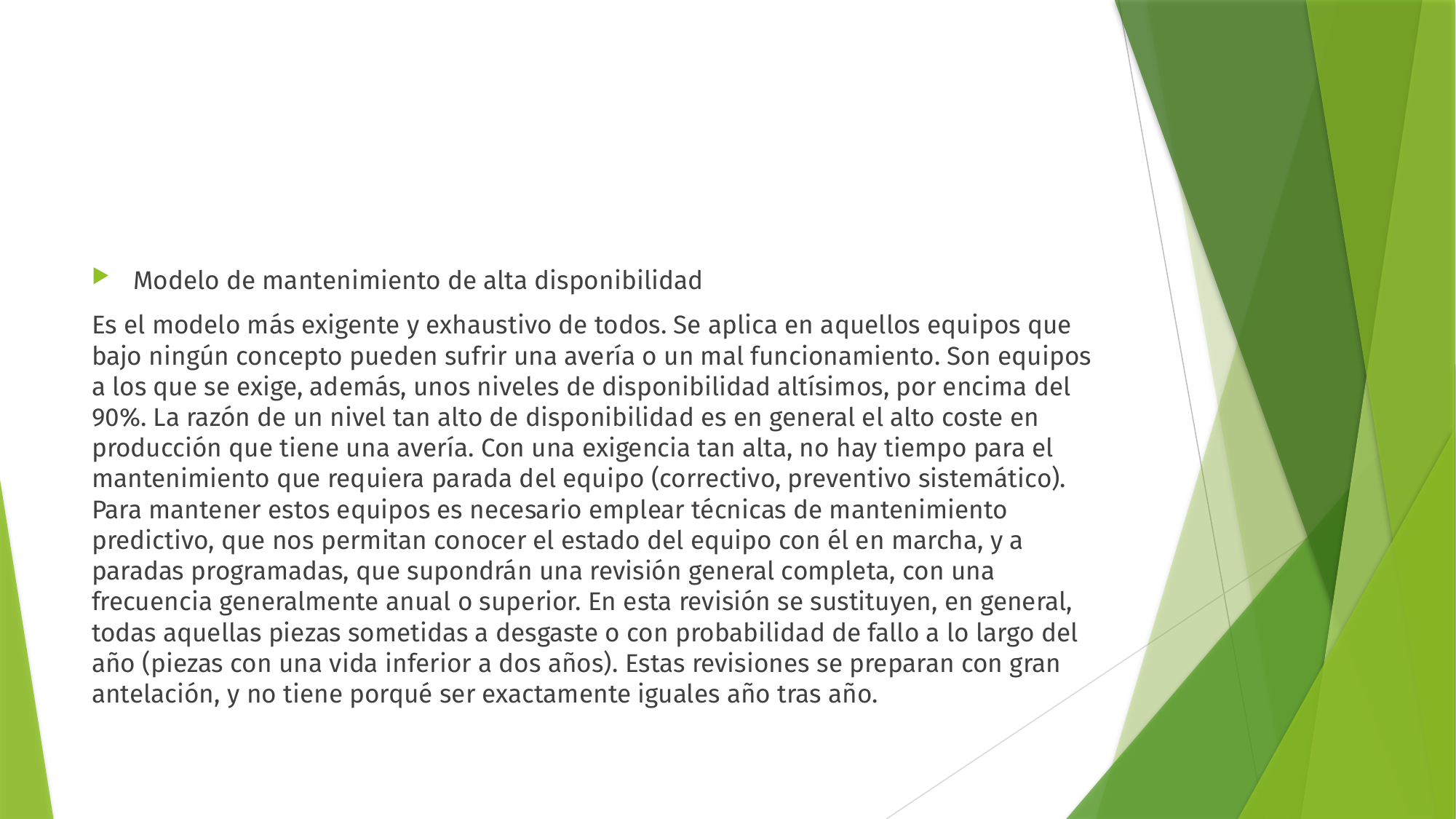

#
Modelo de mantenimiento de alta disponibilidad
Es el modelo más exigente y exhaustivo de todos. Se aplica en aquellos equipos que bajo ningún concepto pueden sufrir una avería o un mal funcionamiento. Son equipos a los que se exige, además, unos niveles de disponibilidad altísimos, por encima del 90%. La razón de un nivel tan alto de disponibilidad es en general el alto coste en producción que tiene una avería. Con una exigencia tan alta, no hay tiempo para el mantenimiento que requiera parada del equipo (correctivo, preventivo sistemático). Para mantener estos equipos es necesario emplear técnicas de mantenimiento predictivo, que nos permitan conocer el estado del equipo con él en marcha, y a paradas programadas, que supondrán una revisión general completa, con una frecuencia generalmente anual o superior. En esta revisión se sustituyen, en general, todas aquellas piezas sometidas a desgaste o con probabilidad de fallo a lo largo del año (piezas con una vida inferior a dos años). Estas revisiones se preparan con gran antelación, y no tiene porqué ser exactamente iguales año tras año.